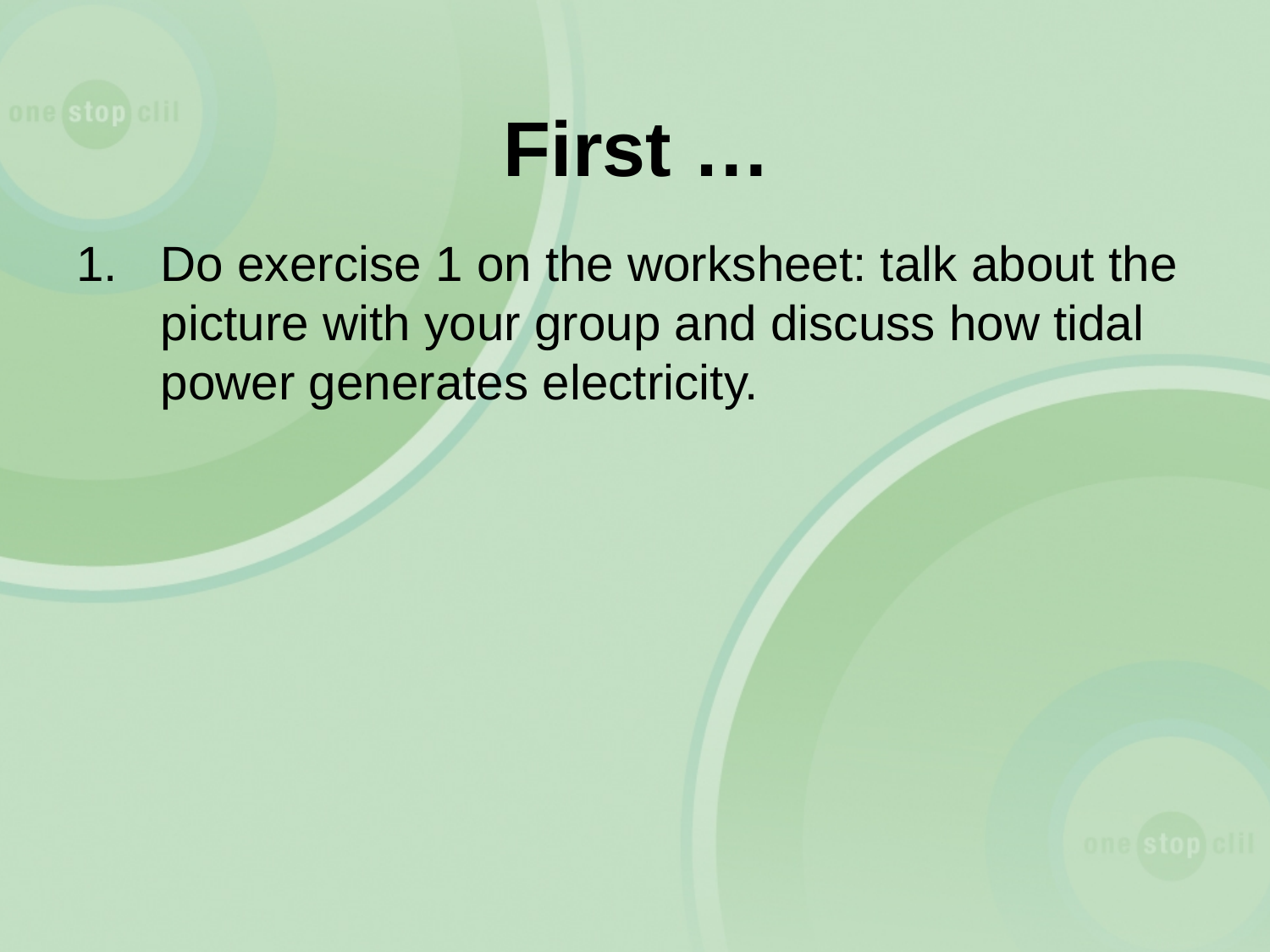

# First …
Do exercise 1 on the worksheet: talk about the picture with your group and discuss how tidal power generates electricity.